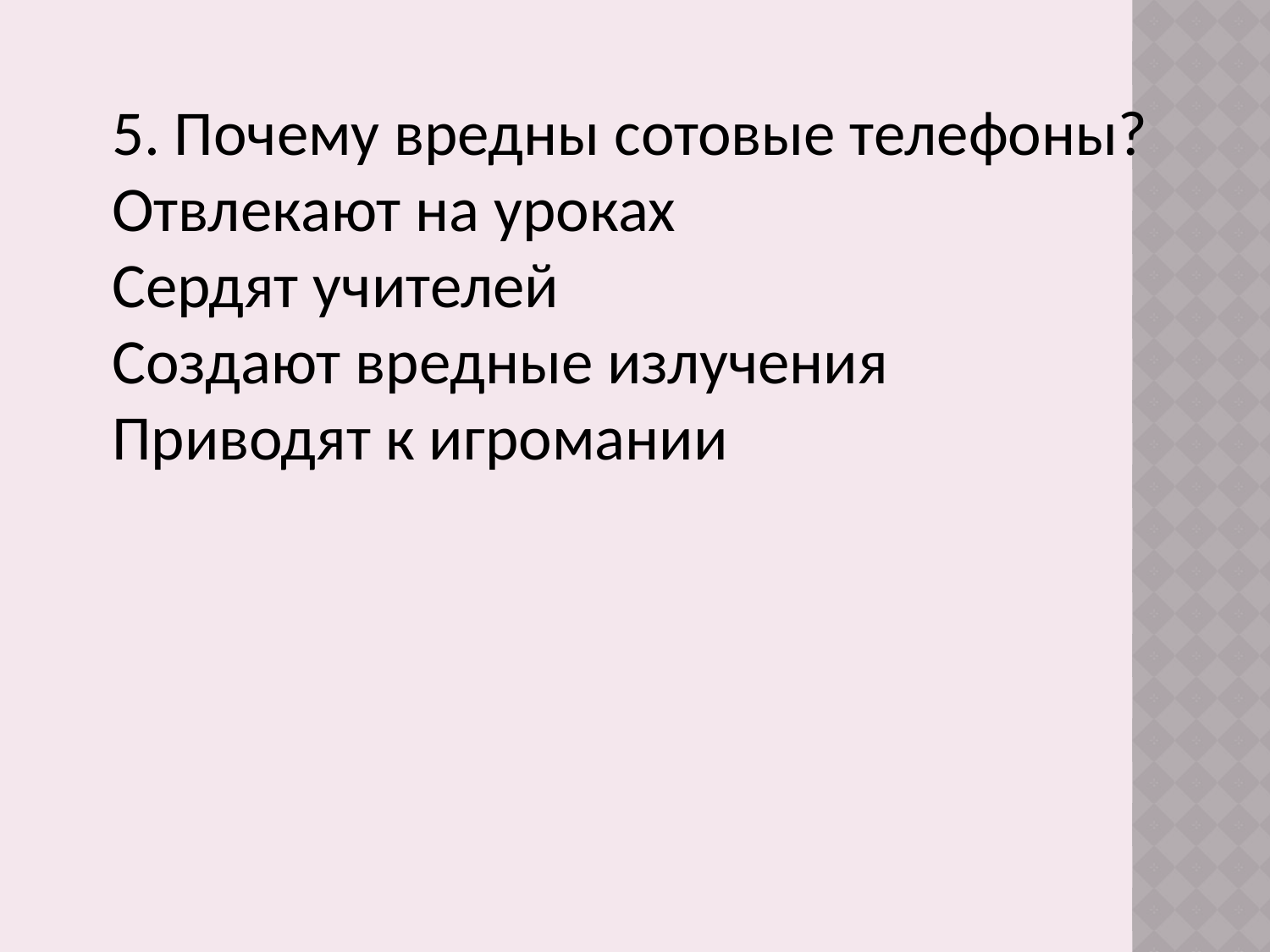

5. Почему вредны сотовые телефоны?
Отвлекают на уроках
Сердят учителей
Создают вредные излучения
Приводят к игромании